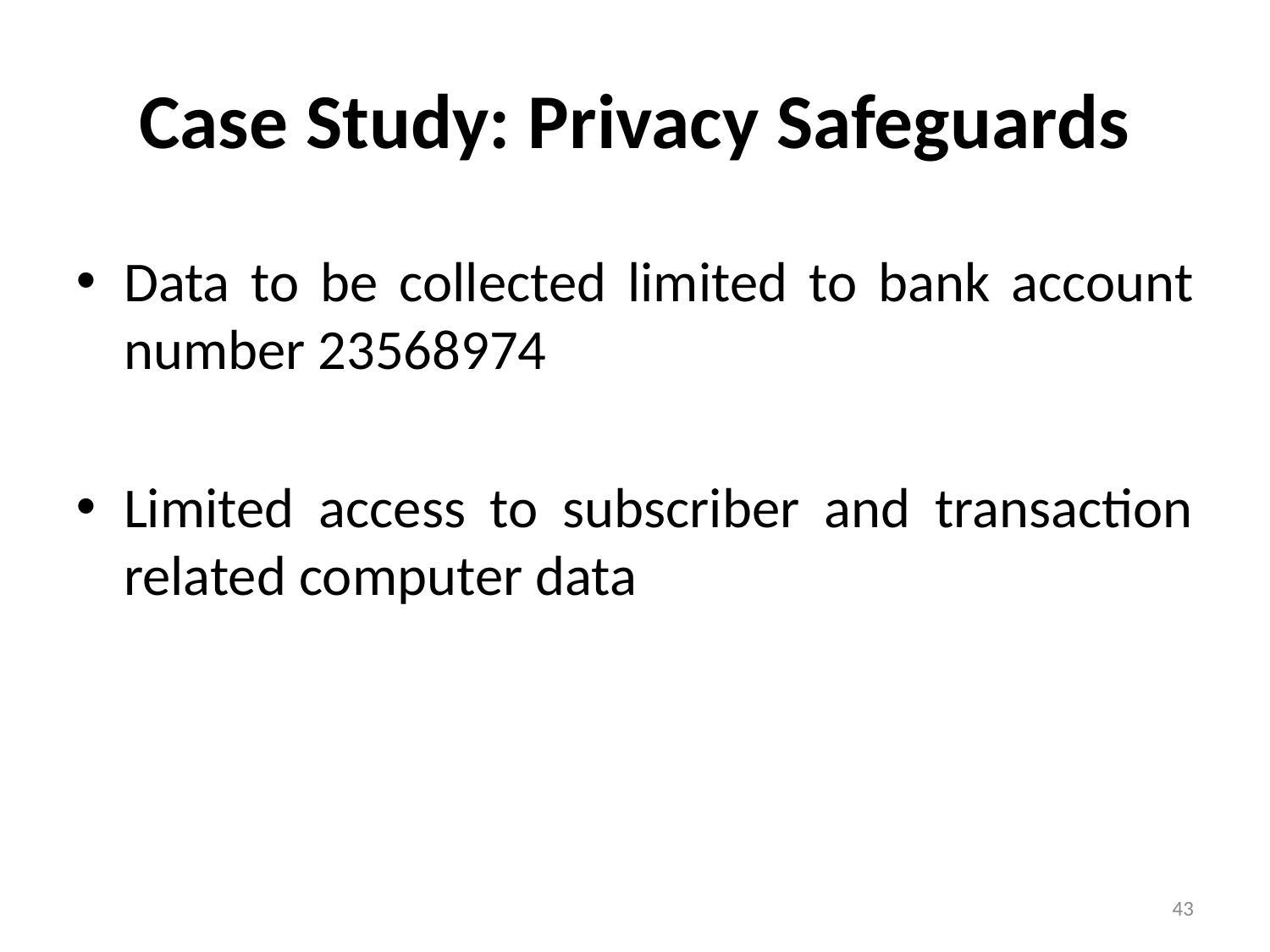

# Case Study: Privacy Safeguards

Data to be collected limited to bank account number 23568974

Limited access to subscriber and transaction related computer data
43